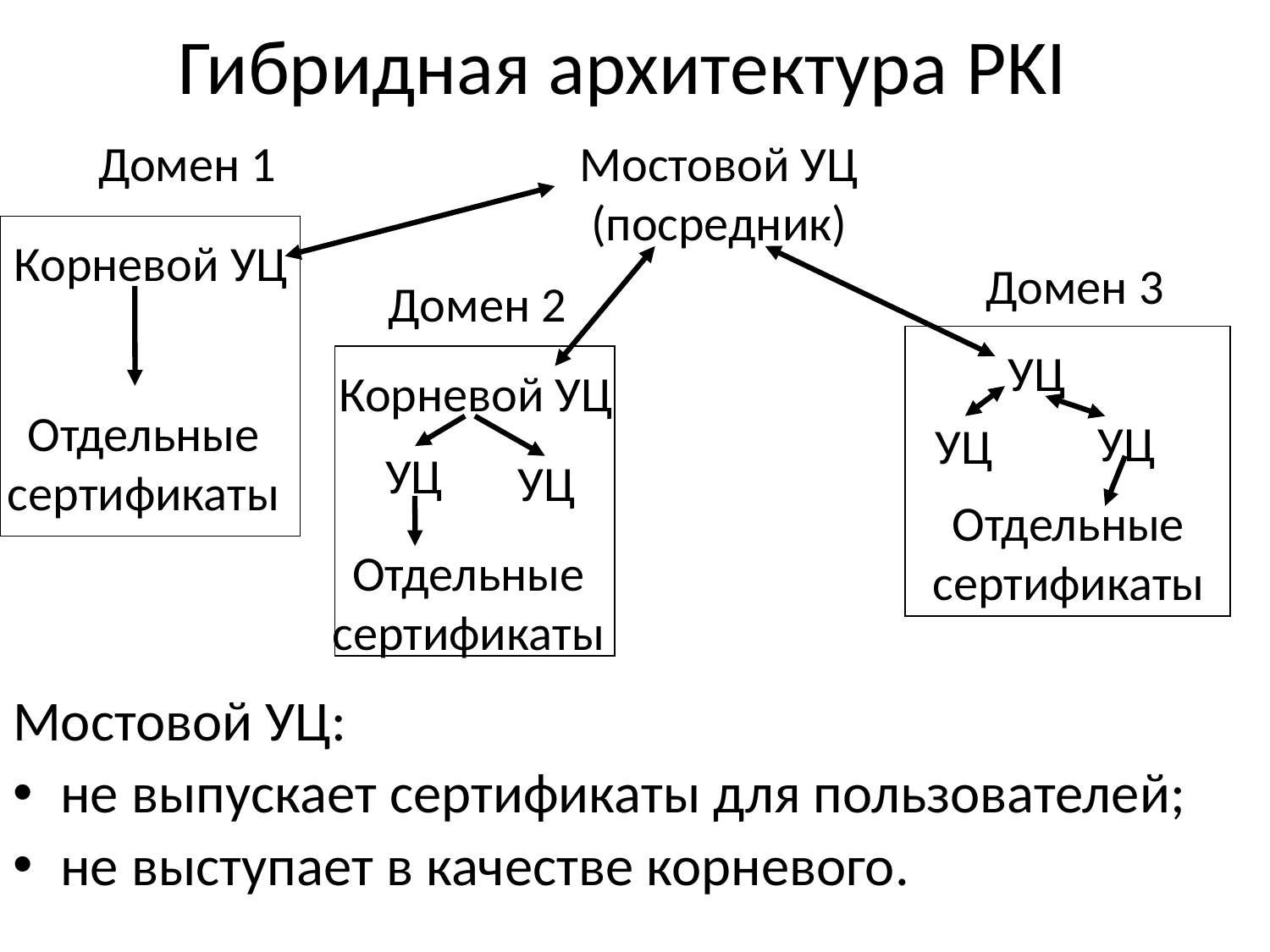

# Гибридная архитектура PKI
Домен 1
Мостовой УЦ
(посредник)

Корневой УЦ

Домен 3
Домен 2

УЦ

Корневой УЦ

Отдельные
сертификаты

УЦ
УЦ

УЦ
УЦ

Отдельные
сертификаты

Отдельные
сертификаты
Мостовой УЦ:
не выпускает сертификаты для пользователей;
не выступает в качестве корневого.